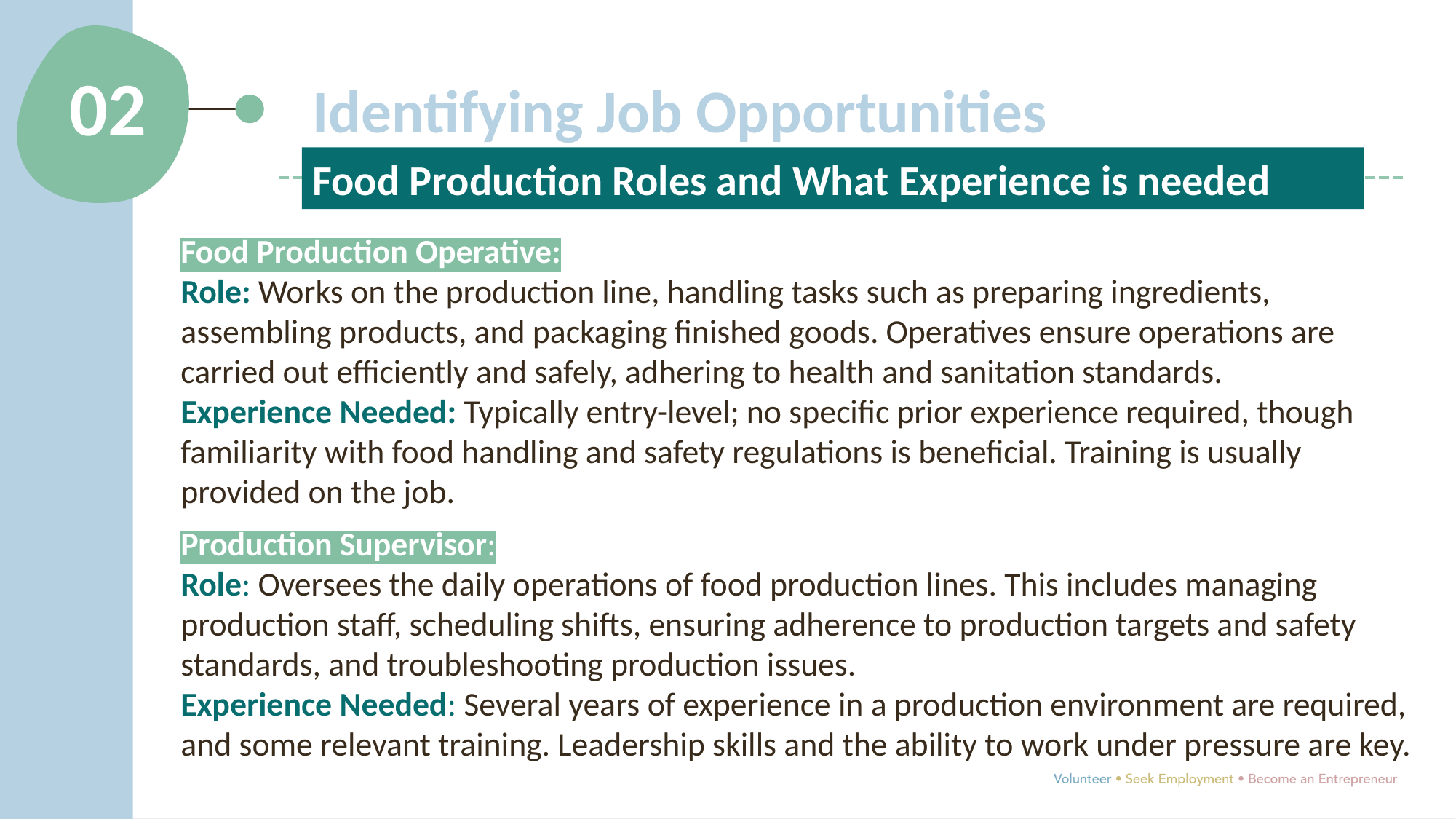

02
Identifying Job Opportunities

Food Production Roles and What Experience is needed
Food Production Operative:
Role: Works on the production line, handling tasks such as preparing ingredients, assembling products, and packaging finished goods. Operatives ensure operations are carried out efficiently and safely, adhering to health and sanitation standards.
Experience Needed: Typically entry-level; no specific prior experience required, though familiarity with food handling and safety regulations is beneficial. Training is usually provided on the job.

Production Supervisor:
Role: Oversees the daily operations of food production lines. This includes managing production staff, scheduling shifts, ensuring adherence to production targets and safety standards, and troubleshooting production issues.
Experience Needed: Several years of experience in a production environment are required, and some relevant training. Leadership skills and the ability to work under pressure are key.